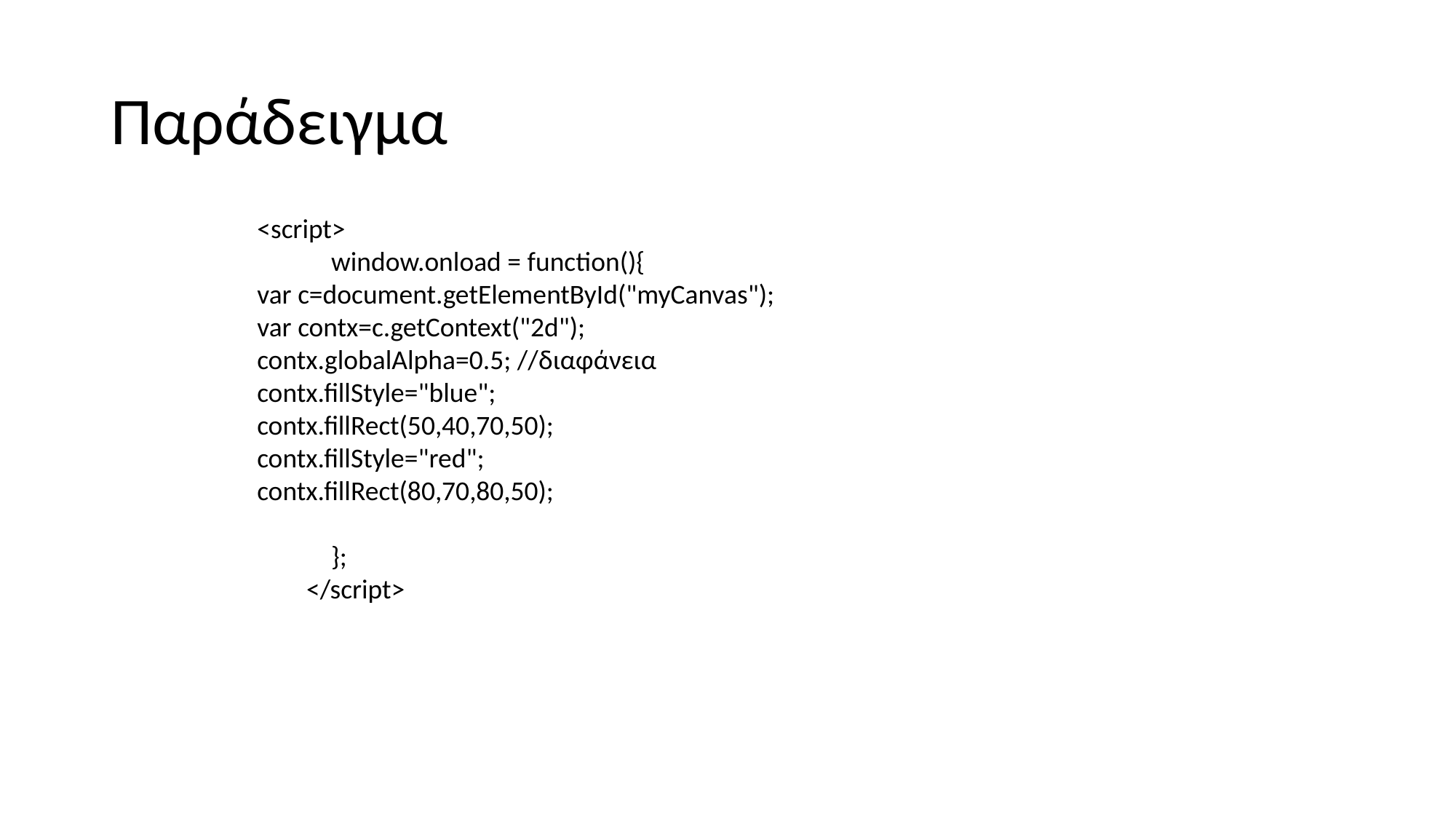

# Παράδειγμα
<script>
            window.onload = function(){
var c=document.getElementById("myCanvas");
var contx=c.getContext("2d");
contx.globalAlpha=0.5; //διαφάνεια
contx.fillStyle="blue";
contx.fillRect(50,40,70,50);
contx.fillStyle="red";
contx.fillRect(80,70,80,50);

            };
        </script>